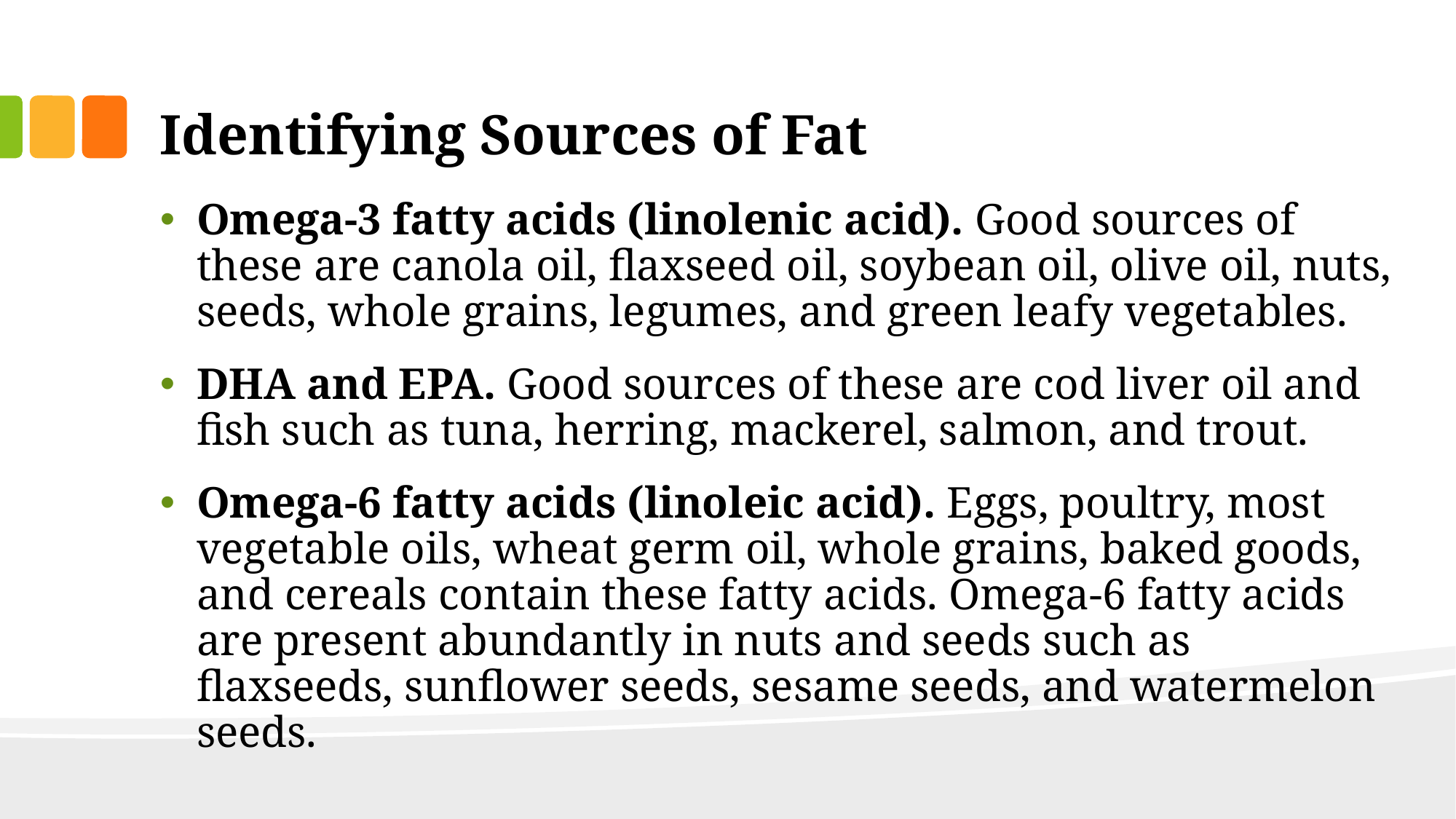

# Identifying Sources of Fat
Omega-3 fatty acids (linolenic acid). Good sources of these are canola oil, flaxseed oil, soybean oil, olive oil, nuts, seeds, whole grains, legumes, and green leafy vegetables.
DHA and EPA. Good sources of these are cod liver oil and fish such as tuna, herring, mackerel, salmon, and trout.
Omega-6 fatty acids (linoleic acid). Eggs, poultry, most vegetable oils, wheat germ oil, whole grains, baked goods, and cereals contain these fatty acids. Omega-6 fatty acids are present abundantly in nuts and seeds such as flaxseeds, sunflower seeds, sesame seeds, and watermelon seeds.